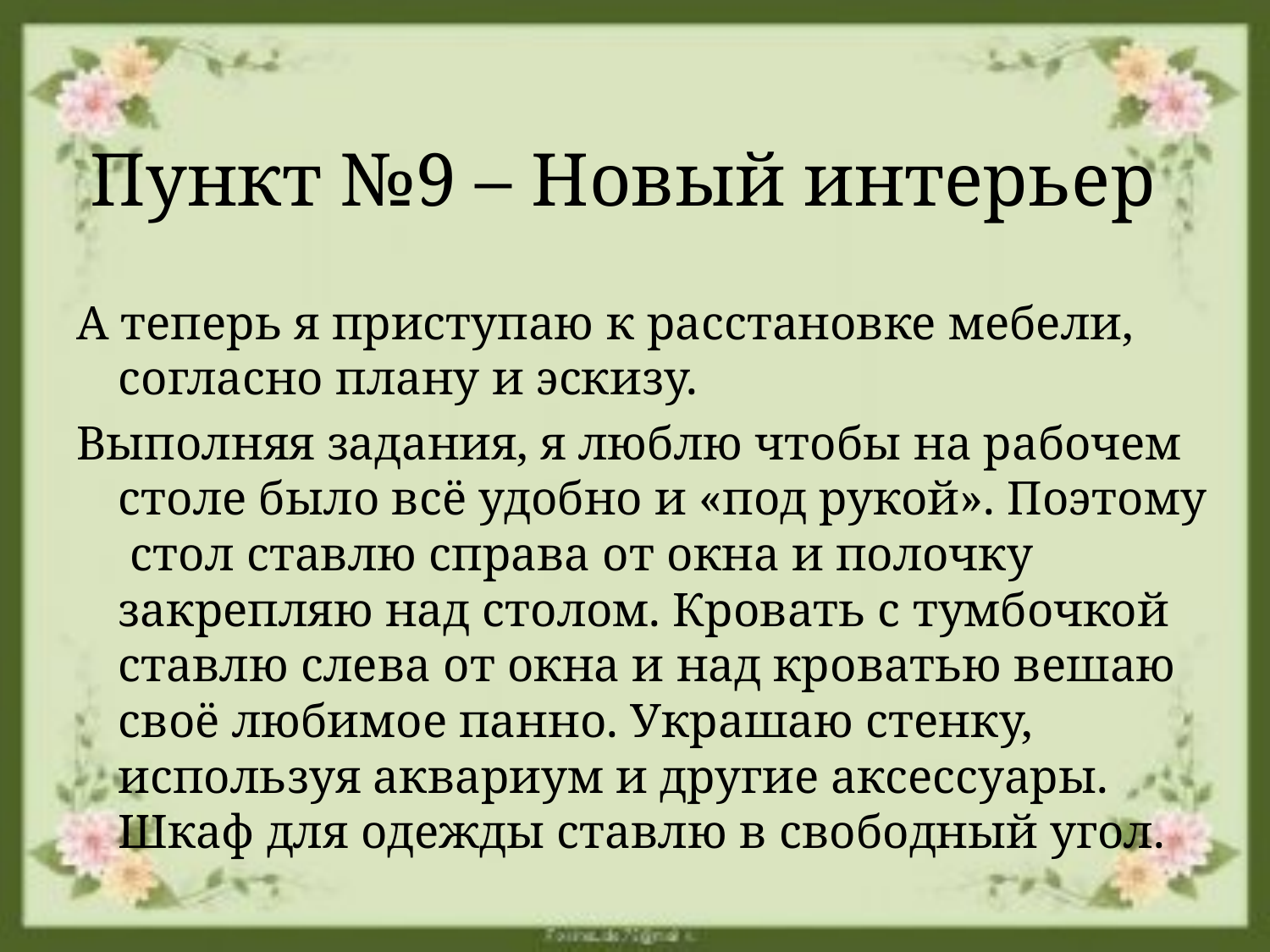

# Пункт №9 – Новый интерьер

А теперь я приступаю к расстановке мебели, согласно плану и эскизу.
Выполняя задания, я люблю чтобы на рабочем столе было всё удобно и «под рукой». Поэтому  стол ставлю справа от окна и полочку закрепляю над столом. Кровать с тумбочкой ставлю слева от окна и над кроватью вешаю своё любимое панно. Украшаю стенку, используя аквариум и другие аксессуары. Шкаф для одежды ставлю в свободный угол.